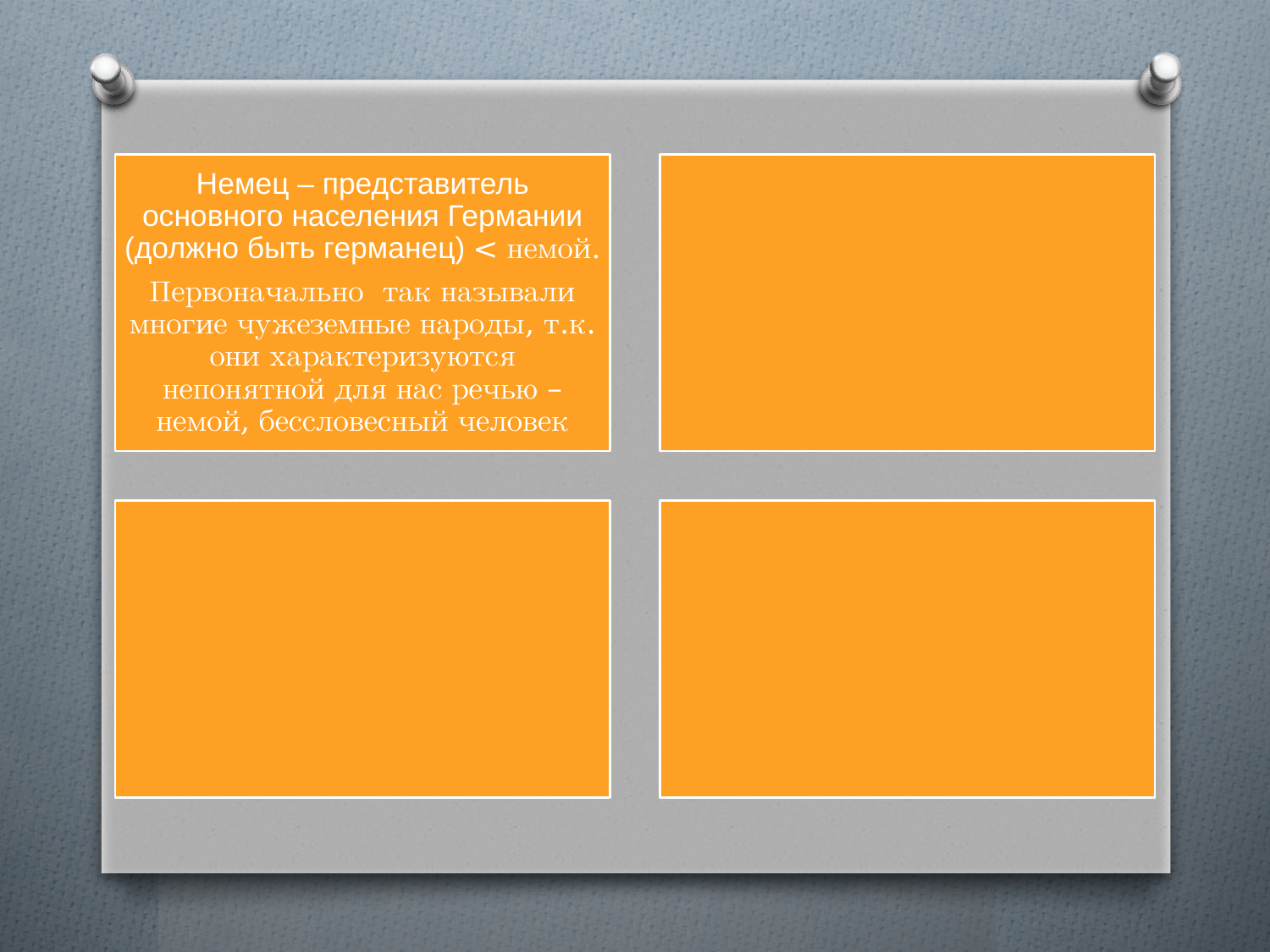

Немец – представитель основного населения Германии (должно быть германец) < немой.
Первоначально  так называли многие чужеземные народы, т.к. они характеризуются непонятной для нас речью – немой, бессловесный человек